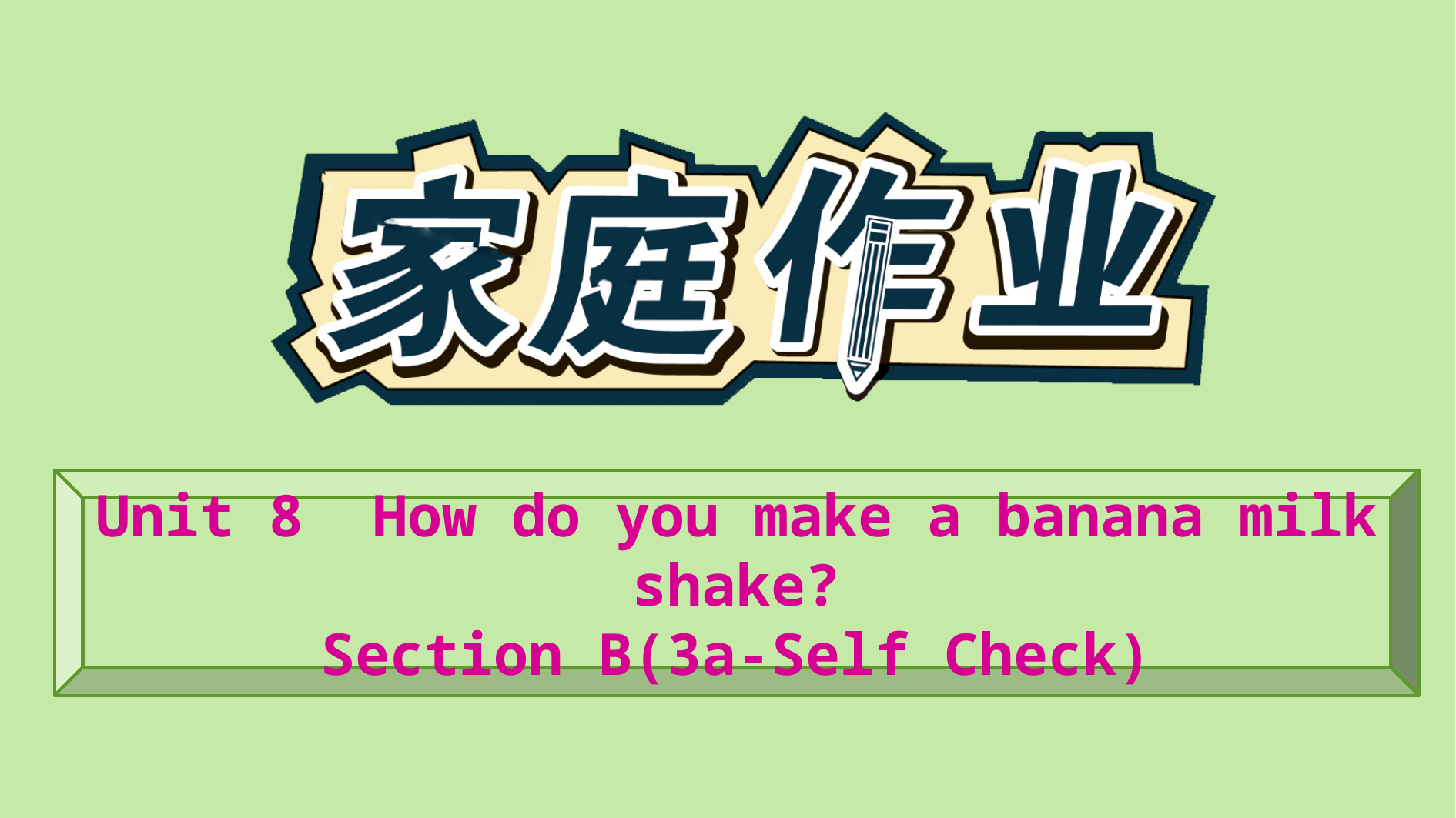

Unit 8  How do you make a banana milk shake?
Section B(3a-Self Check)